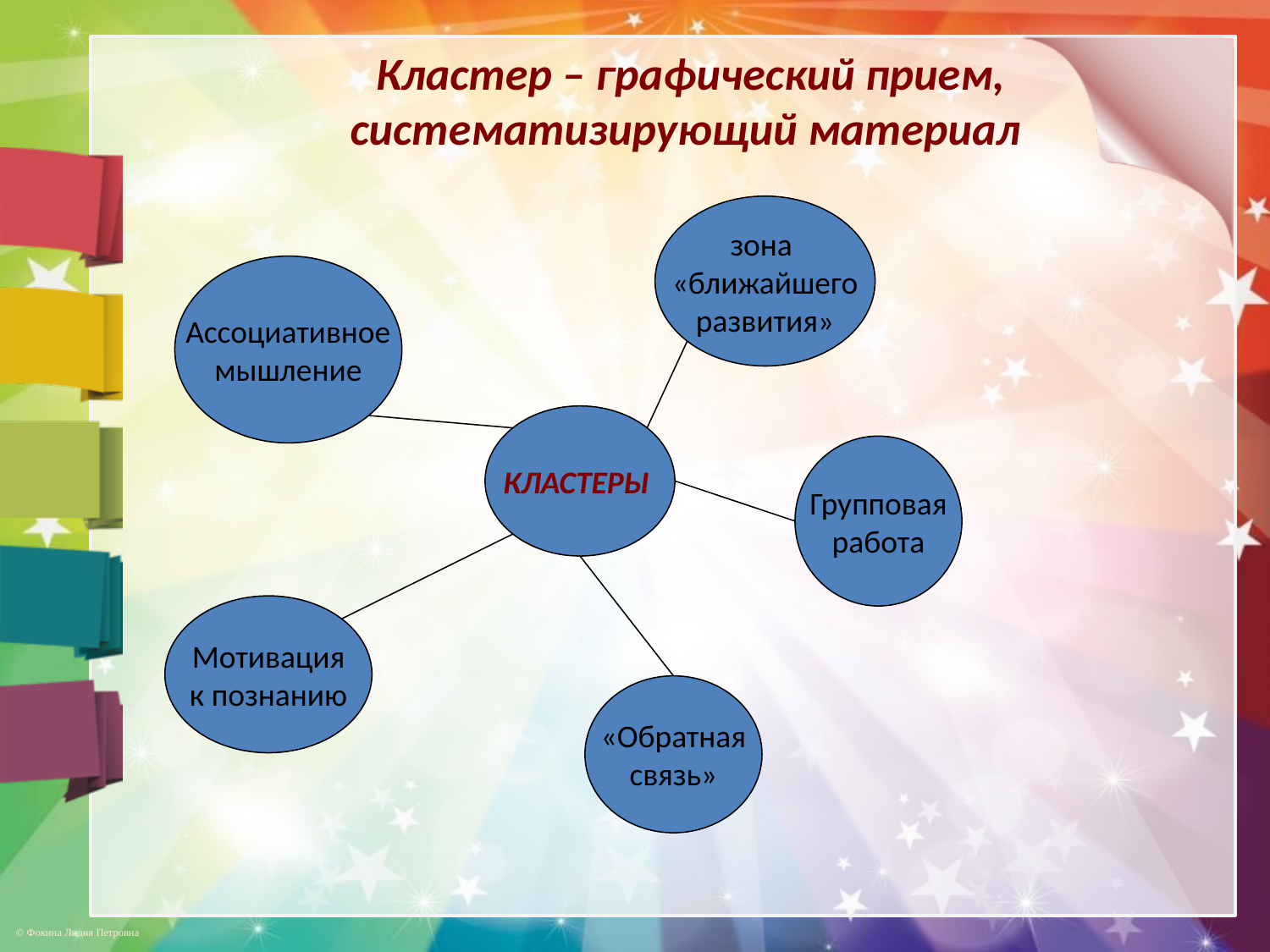

# Кластер – графический прием, систематизирующий материал
зона
«ближайшего
 развития»
Ассоциативное
 мышление
КЛАСТЕРЫ
Групповая
 работа
Мотивация
 к познанию
«Обратная
 связь»